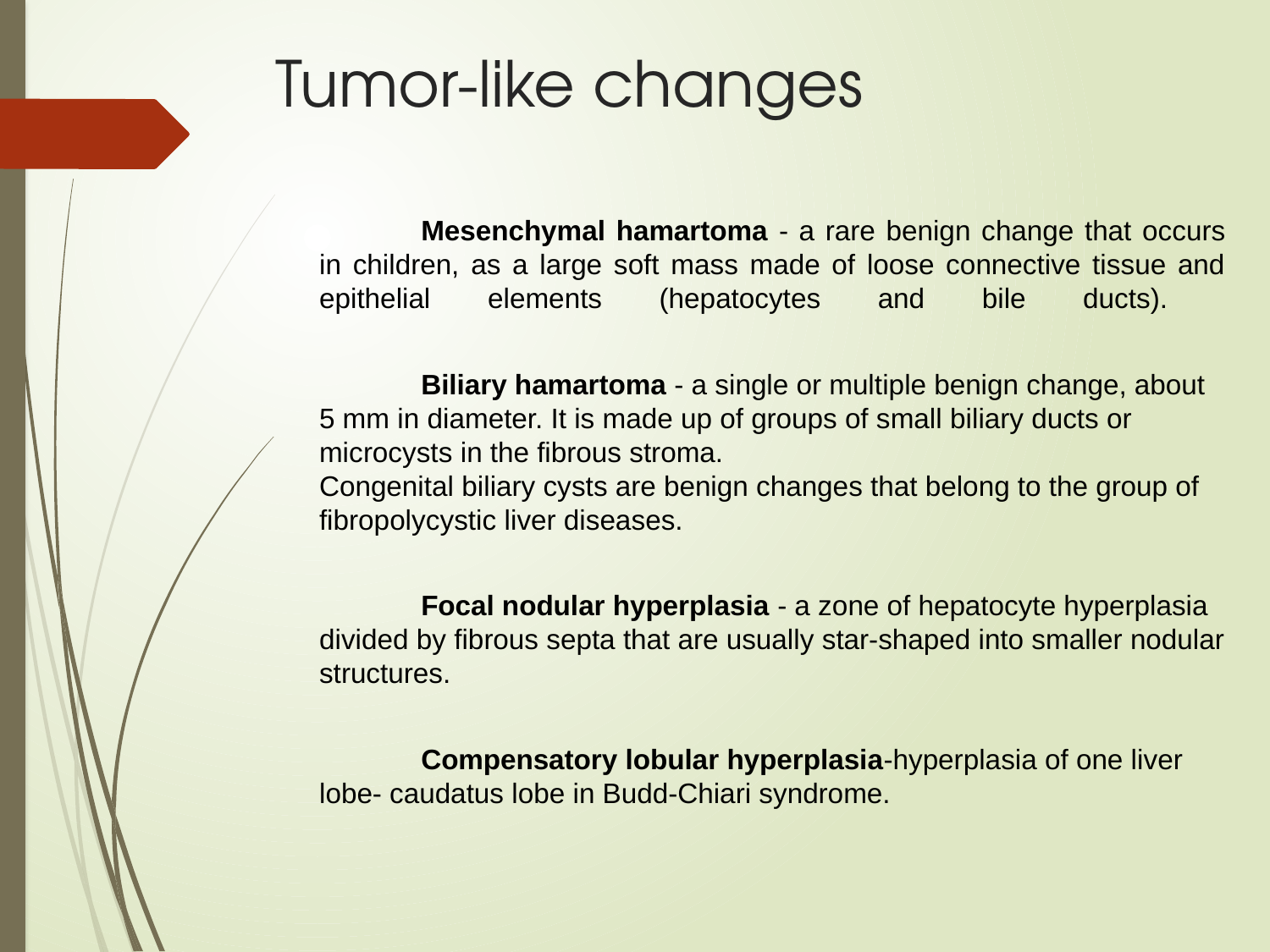

# Tumor-like changes
Mesenchymal hamartoma - a rare benign change that occurs in children, as a large soft mass made of loose connective tissue and epithelial elements (hepatocytes and bile ducts).
Biliary hamartoma - a single or multiple benign change, about 5 mm in diameter. It is made up of groups of small biliary ducts or microcysts in the fibrous stroma.
Congenital biliary cysts are benign changes that belong to the group of fibropolycystic liver diseases.
Focal nodular hyperplasia - a zone of hepatocyte hyperplasia divided by fibrous septa that are usually star-shaped into smaller nodular structures.
Compensatory lobular hyperplasia-hyperplasia of one liver lobe- caudatus lobe in Budd-Chiari syndrome.